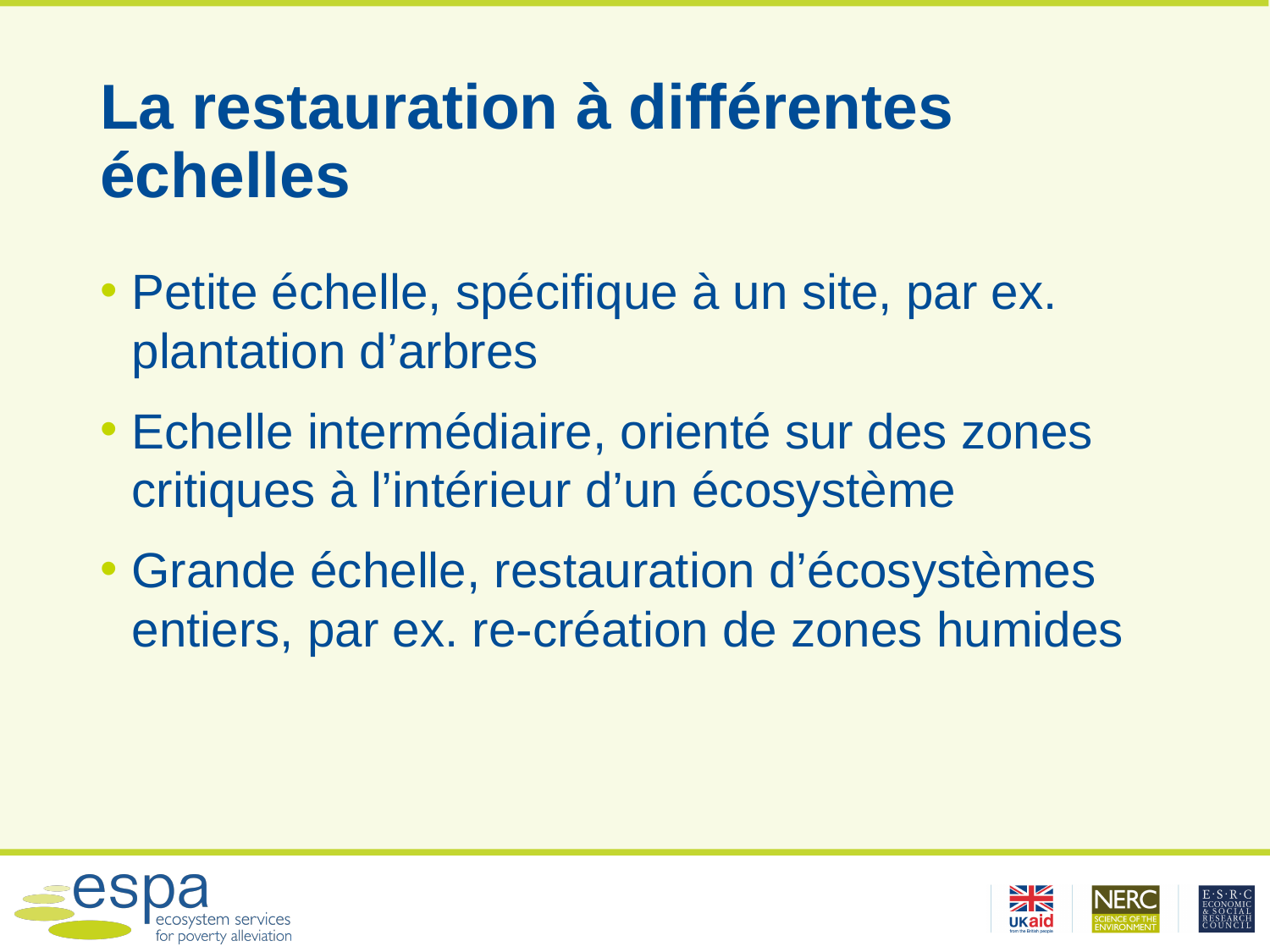

# La restauration à différentes échelles
Petite échelle, spécifique à un site, par ex. plantation d’arbres
Echelle intermédiaire, orienté sur des zones critiques à l’intérieur d’un écosystème
Grande échelle, restauration d’écosystèmes entiers, par ex. re-création de zones humides